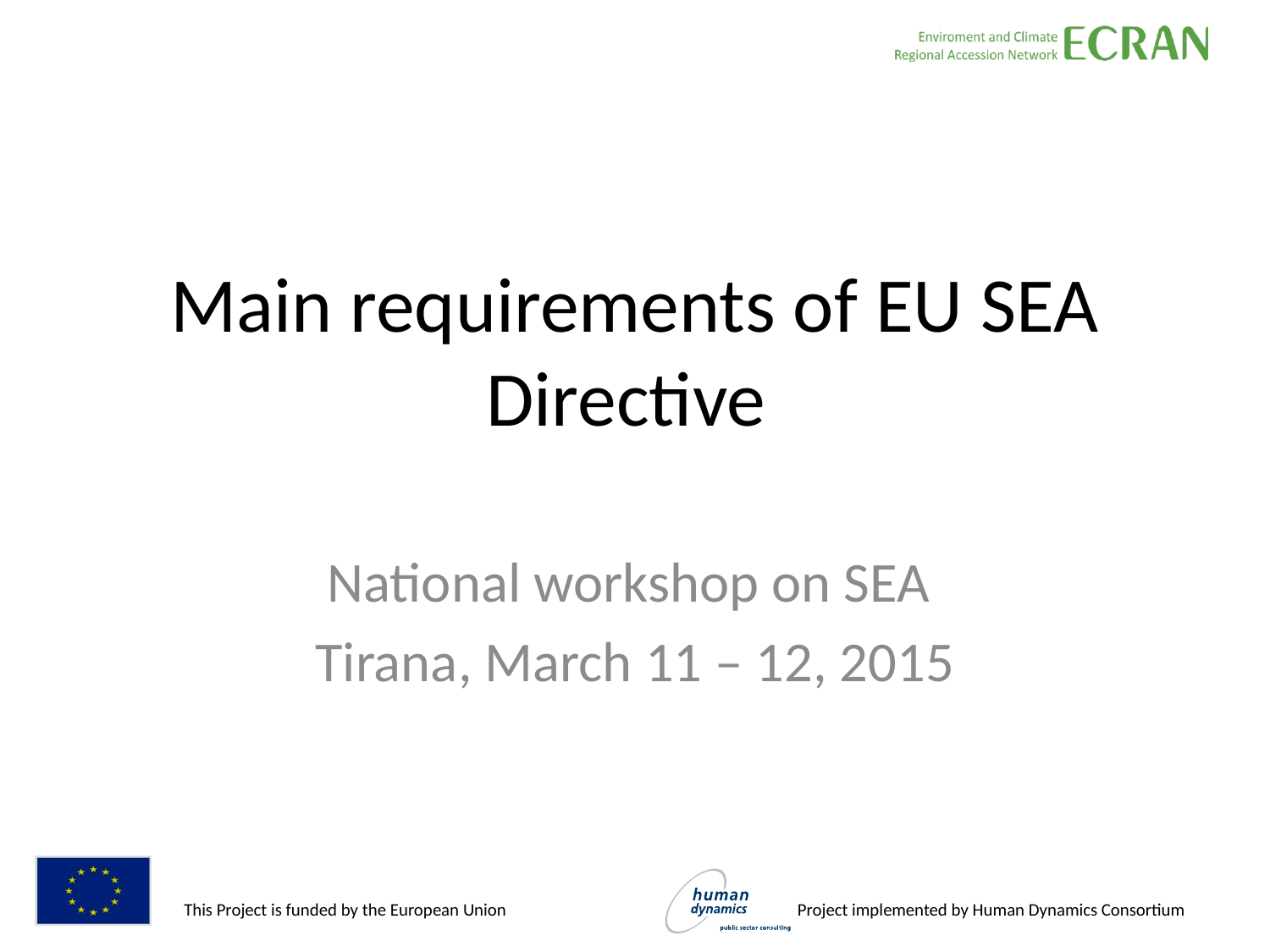

# Main requirements of EU SEA Directive
National workshop on SEA
Tirana, March 11 – 12, 2015